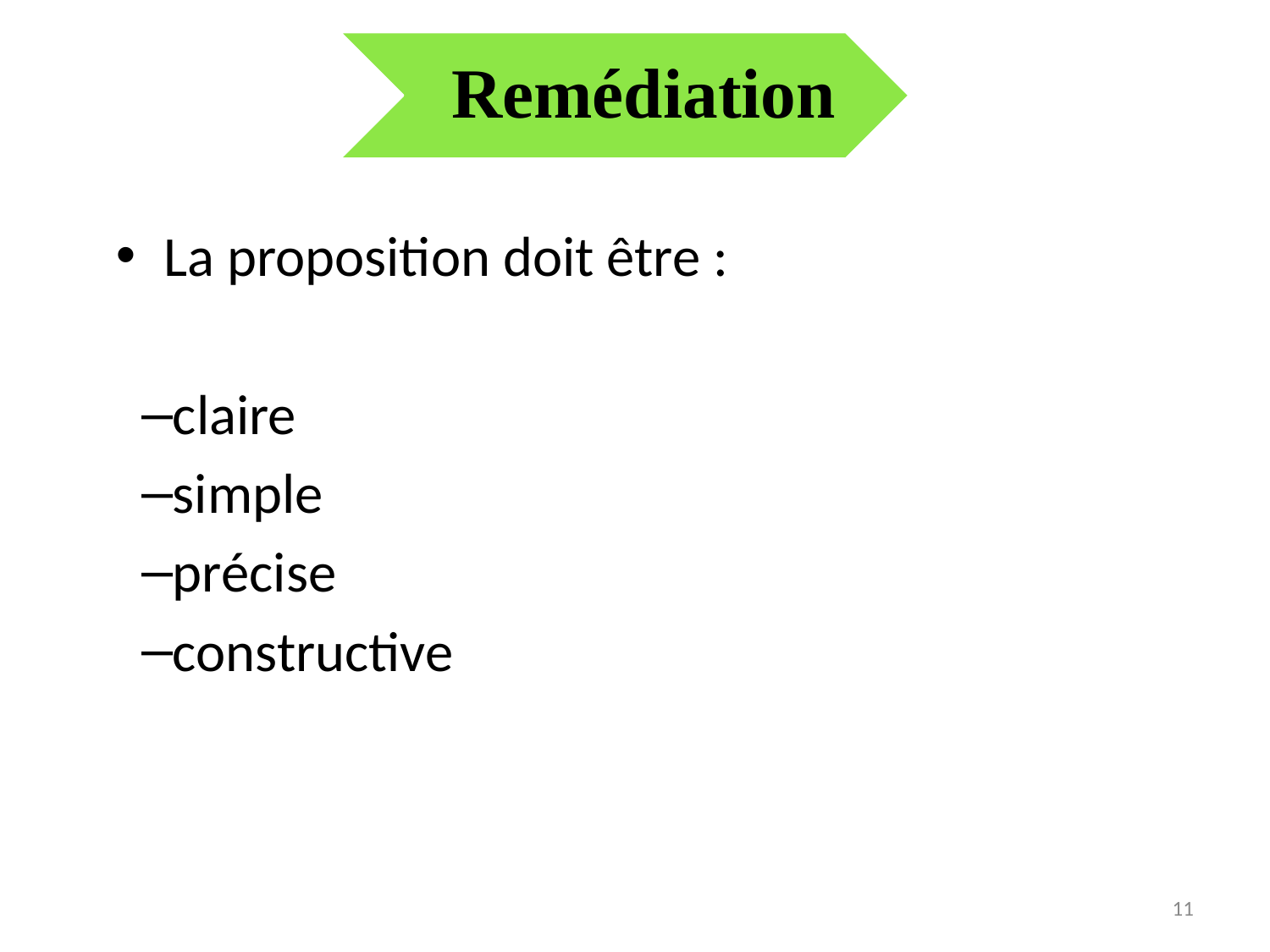

Remédiation
La proposition doit être :

claire
simple
précise
constructive

11